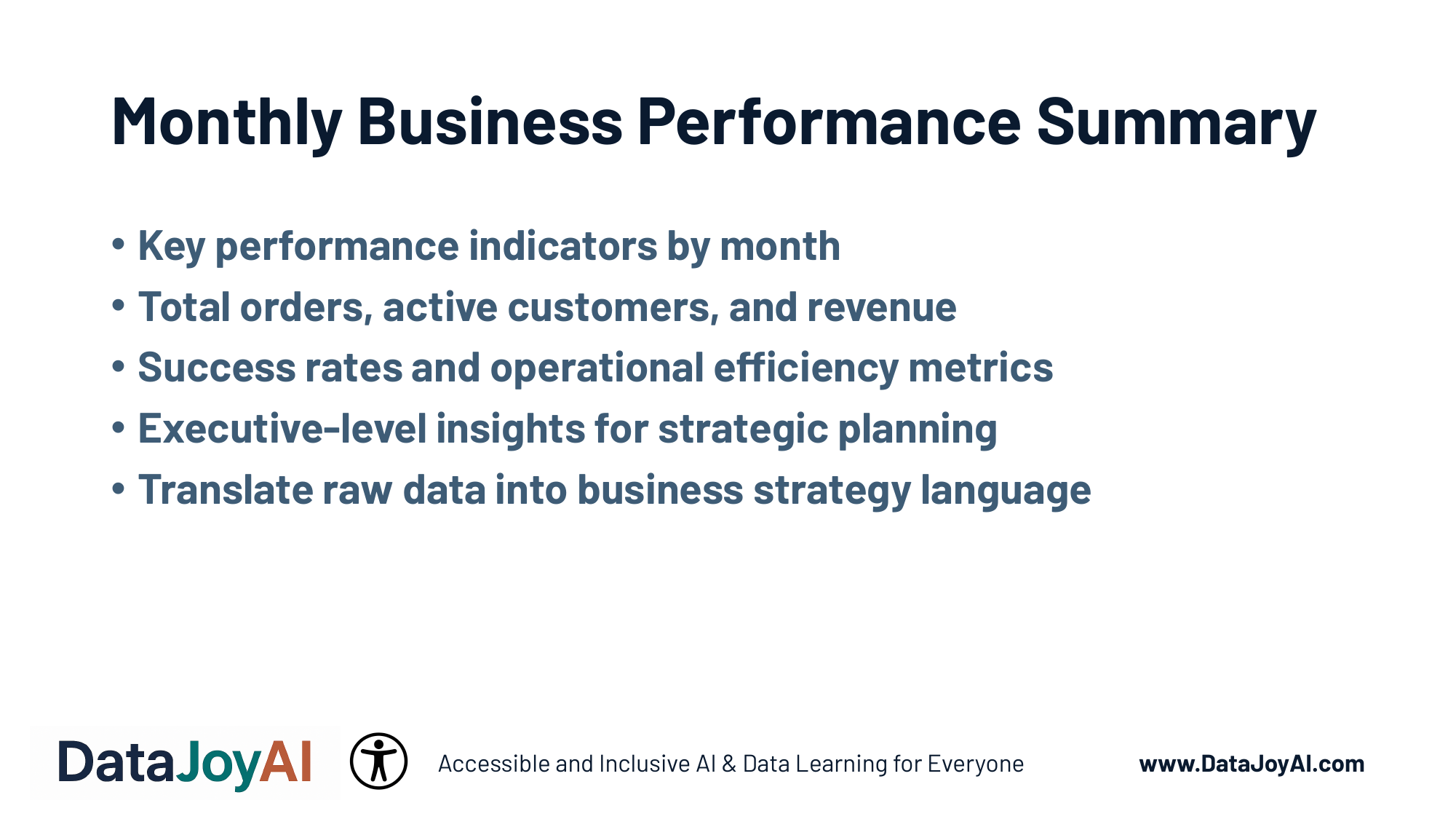

# Monthly Business Performance Summary
Key performance indicators by month
Total orders, active customers, and revenue
Success rates and operational efficiency metrics
Executive-level insights for strategic planning
Translate raw data into business strategy language